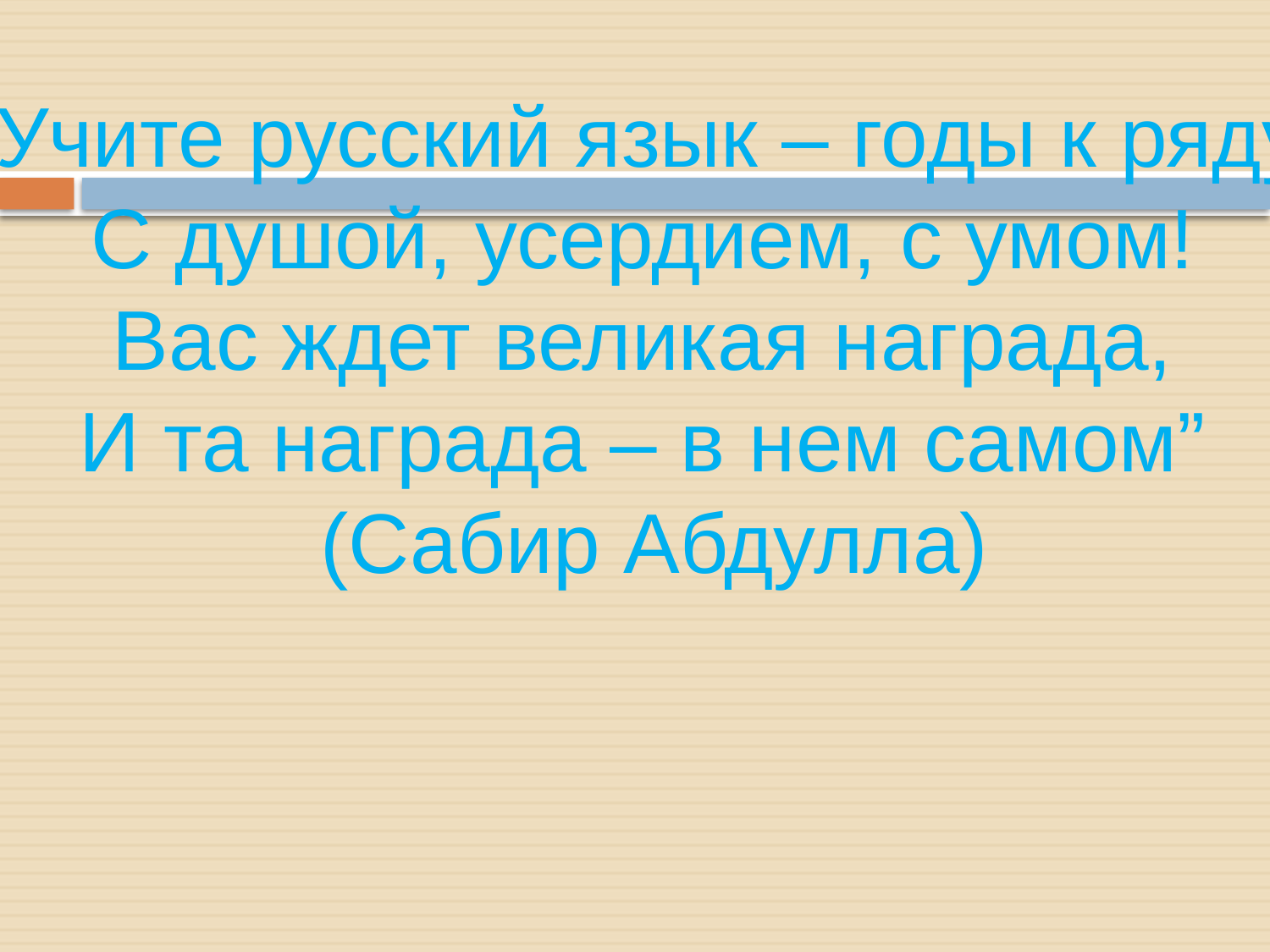

"Учите русский язык – годы к ряду, 
С душой, усердием, с умом! 
Вас ждет великая награда, 
И та награда – в нем самом” 
(Сабир Абдулла)